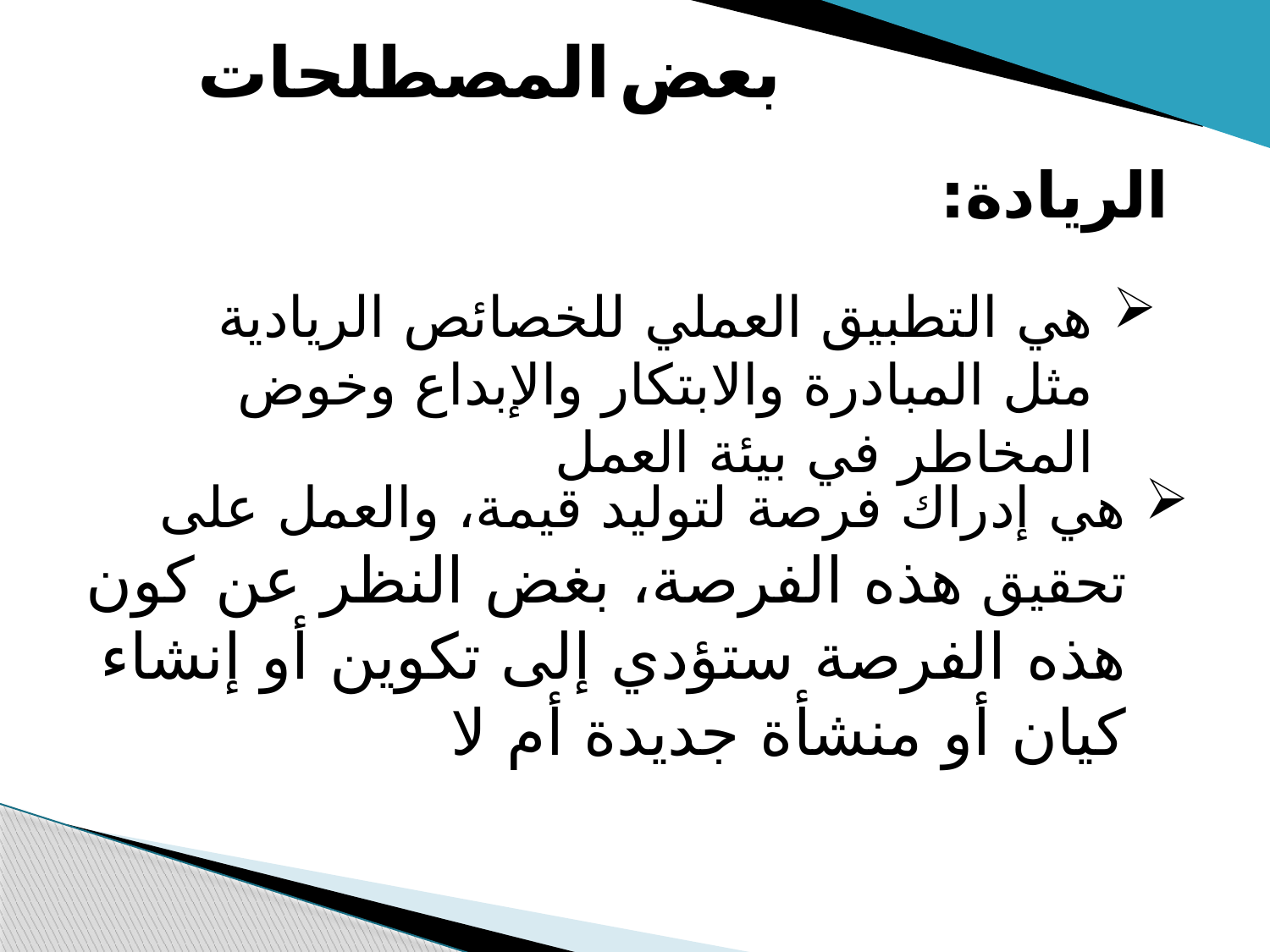

بعض المصطلحات

الريادة:

هي التطبيق العملي للخصائص الريادية مثل المبادرة والابتكار والإبداع وخوض المخاطر في بيئة العمل

هي إدراك فرصة لتوليد قيمة، والعمل على تحقيق هذه الفرصة، بغض النظر عن كون هذه الفرصة ستؤدي إلى تكوين أو إنشاء كيان أو منشأة جديدة أم لا